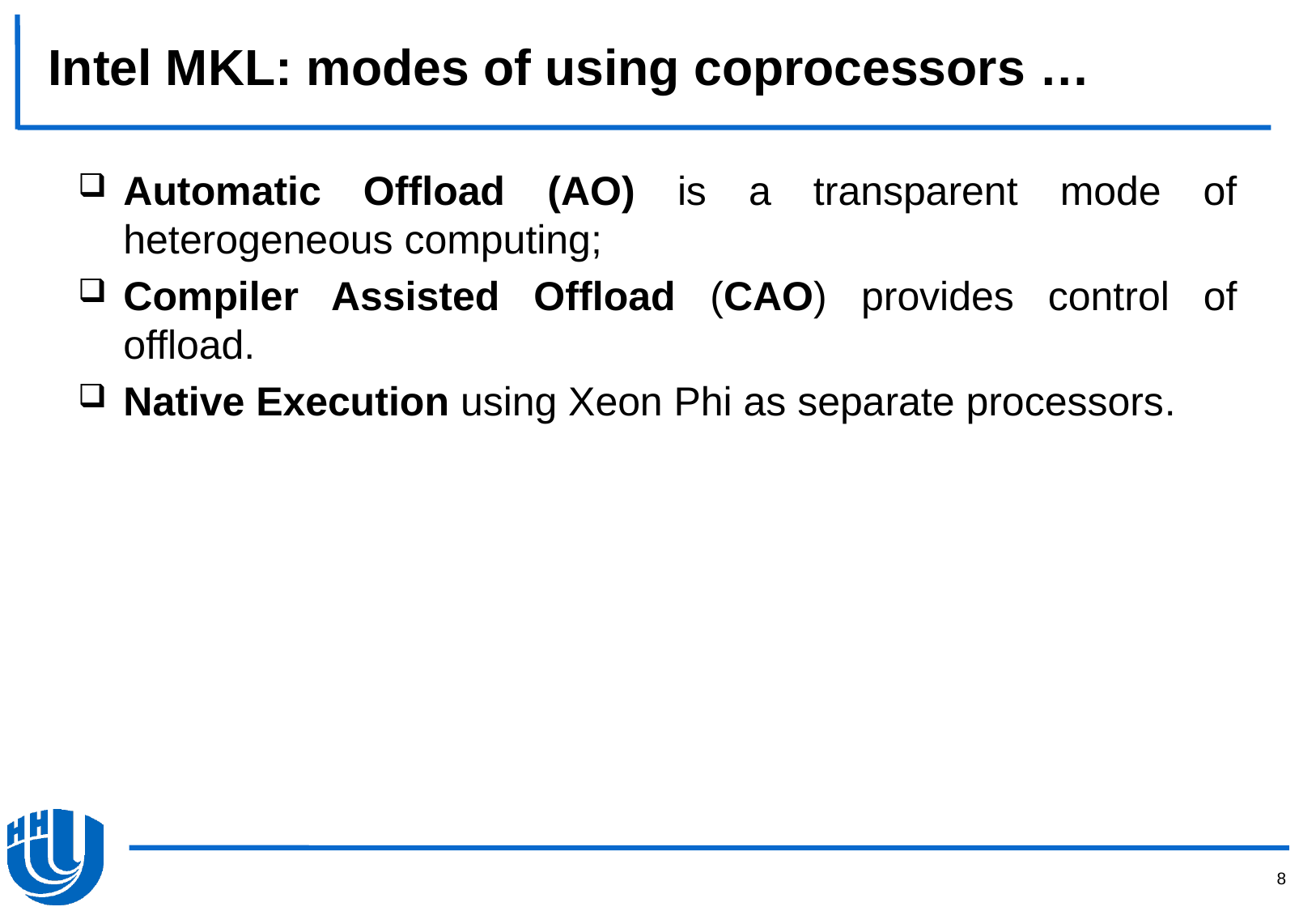

# Intel MKL: modes of using coprocessors …
Automatic Offload (AO) is a transparent mode of heterogeneous computing;
Compiler Assisted Offload (CAO) provides control of offload.
Native Execution using Xeon Phi as separate processors.
8